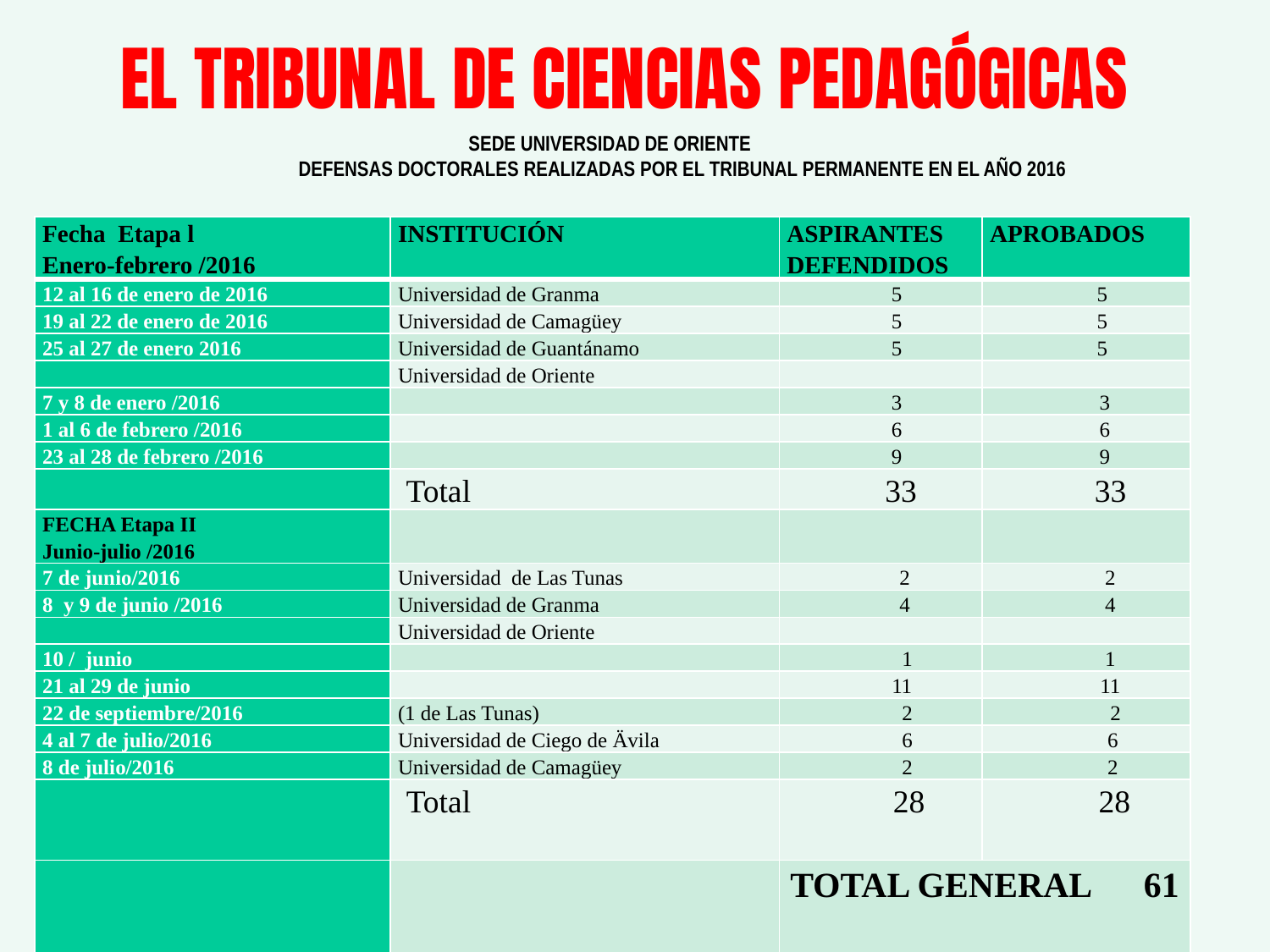

# EL TRIBUNAL DE CIENCIAS PEDAGÓGICAS
SEDE UNIVERSIDAD DE ORIENTE
                                     DEFENSAS DOCTORALES REALIZADAS POR EL TRIBUNAL PERMANENTE EN EL AÑO 2016

| Fecha Etapa l Enero-febrero /2016 | INSTITUCIÓN | ASPIRANTES DEFENDIDOS | APROBADOS |
| --- | --- | --- | --- |
| 12 al 16 de enero de 2016 | Universidad de Granma | 5 | 5 |
| 19 al 22 de enero de 2016 | Universidad de Camagüey | 5 | 5 |
| 25 al 27 de enero 2016 | Universidad de Guantánamo | 5 | 5 |
|  | Universidad de Oriente |  |  |
| 7 y 8 de enero /2016 |  | 3 | 3 |
| 1 al 6 de febrero /2016 |  | 6 | 6 |
| 23 al 28 de febrero /2016 |  | 9 | 9 |
|  | Total | 33 | 33 |
| FECHA Etapa II Junio-julio /2016 |  |  |  |
| 7 de junio/2016 | Universidad de Las Tunas | 2 | 2 |
| 8 y 9 de junio /2016 | Universidad de Granma | 4 | 4 |
|  | Universidad de Oriente |  |  |
| 10 / junio |  | 1 | 1 |
| 21 al 29 de junio |  | 11 | 11 |
| 22 de septiembre/2016 | (1 de Las Tunas) | 2 | 2 |
| 4 al 7 de julio/2016 | Universidad de Ciego de Ävila | 6 | 6 |
| 8 de julio/2016 | Universidad de Camagüey | 2 | 2 |
|  | Total | 28 | 28 |
|  |  | TOTAL GENERAL 61 |  |